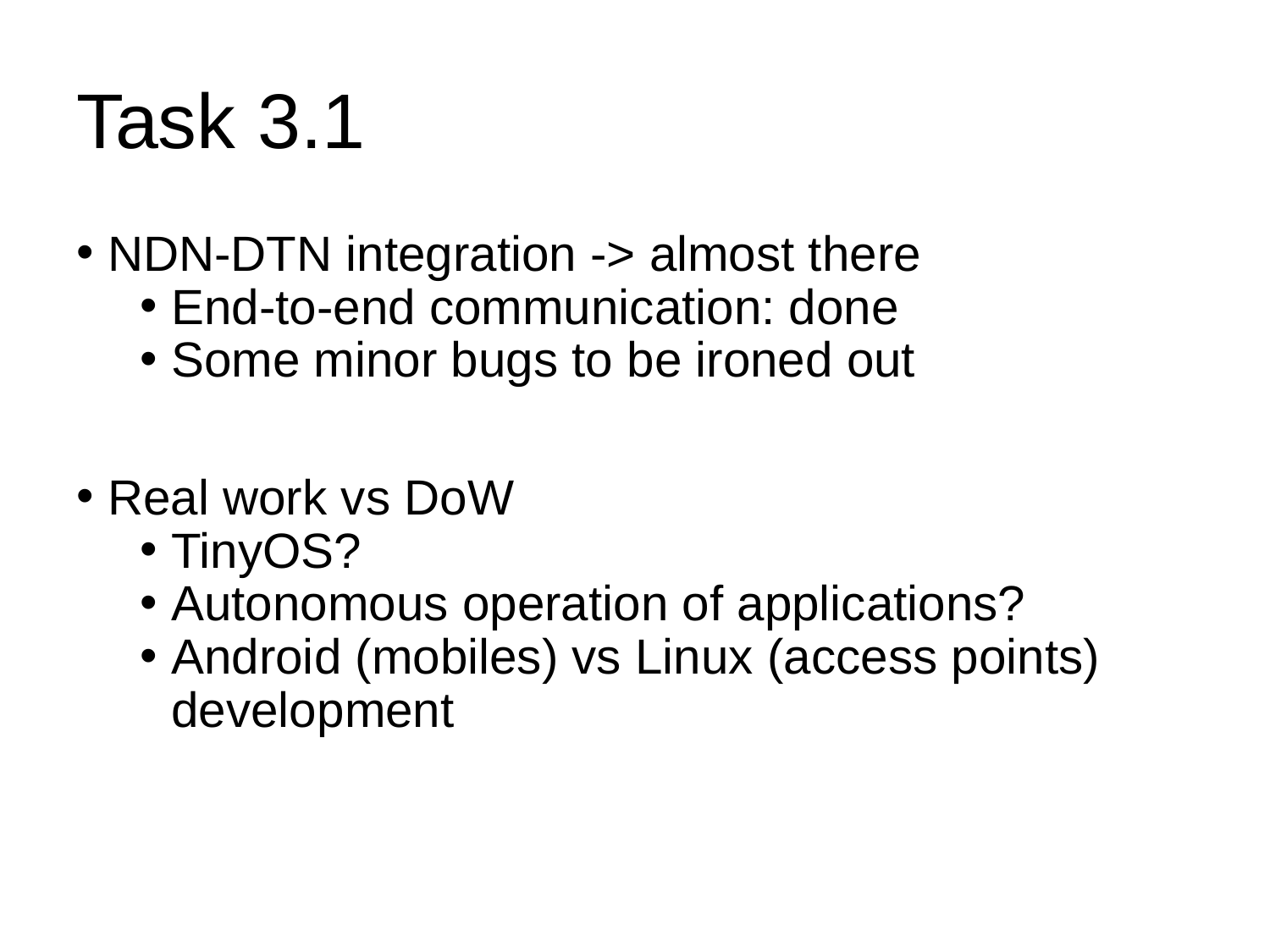

# Task 3.1
NDN-DTN integration -> almost there
End-to-end communication: done
Some minor bugs to be ironed out

Real work vs DoW
TinyOS?
Autonomous operation of applications?
Android (mobiles) vs Linux (access points) development